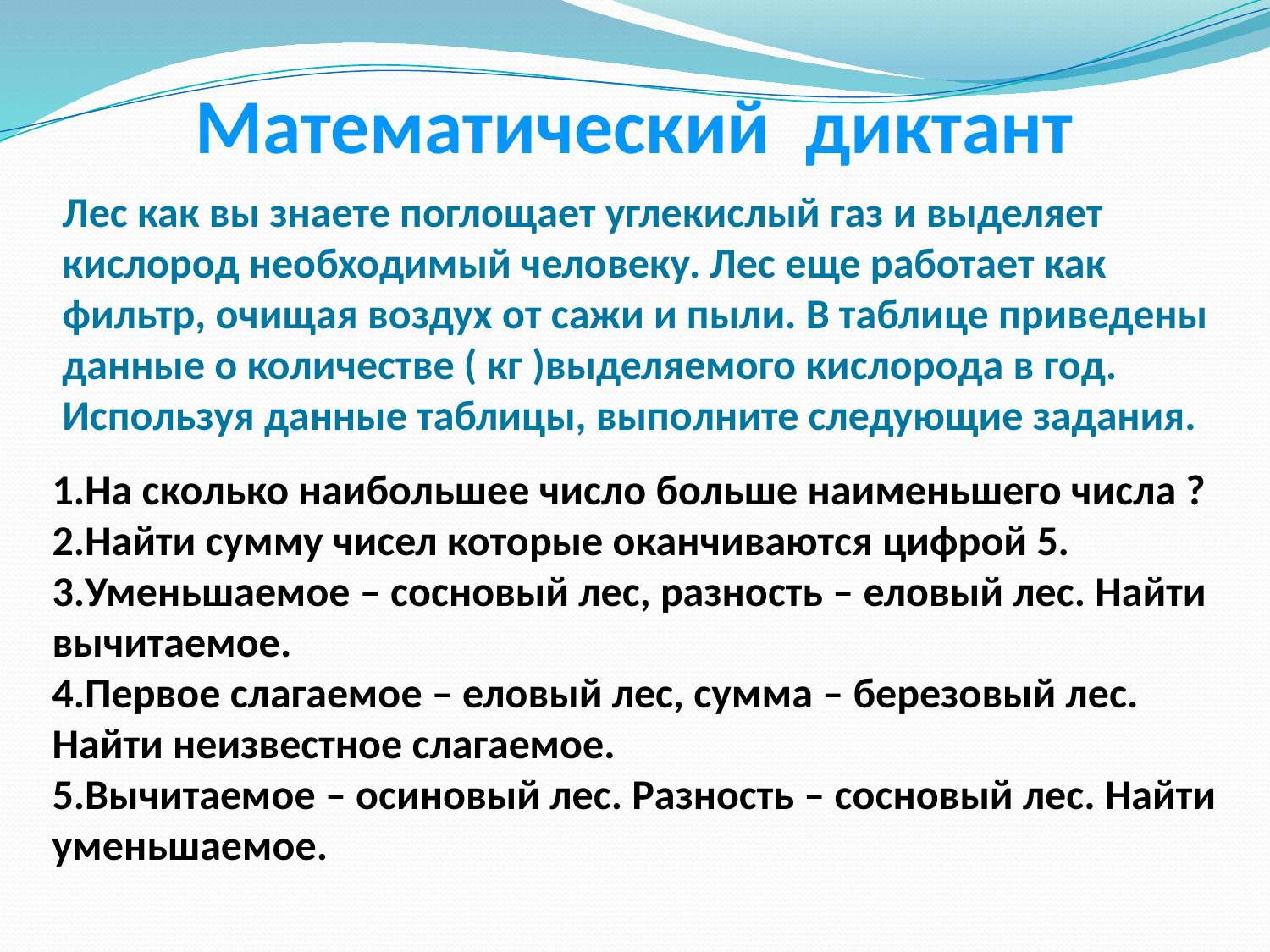

Математический  диктант
Лес как вы знаете поглощает углекислый газ и выделяет кислород необходимый человеку. Лес еще работает как фильтр, очищая воздух от сажи и пыли. В таблице приведены данные о количестве ( кг )выделяемого кислорода в год. Используя данные таблицы, выполните следующие задания.
1.На сколько наибольшее число больше наименьшего числа ?
2.Найти сумму чисел которые оканчиваются цифрой 5.
3.Уменьшаемое – сосновый лес, разность – еловый лес. Найти вычитаемое.
4.Первое слагаемое – еловый лес, сумма – березовый лес. Найти неизвестное слагаемое.
5.Вычитаемое – осиновый лес. Разность – сосновый лес. Найти уменьшаемое.